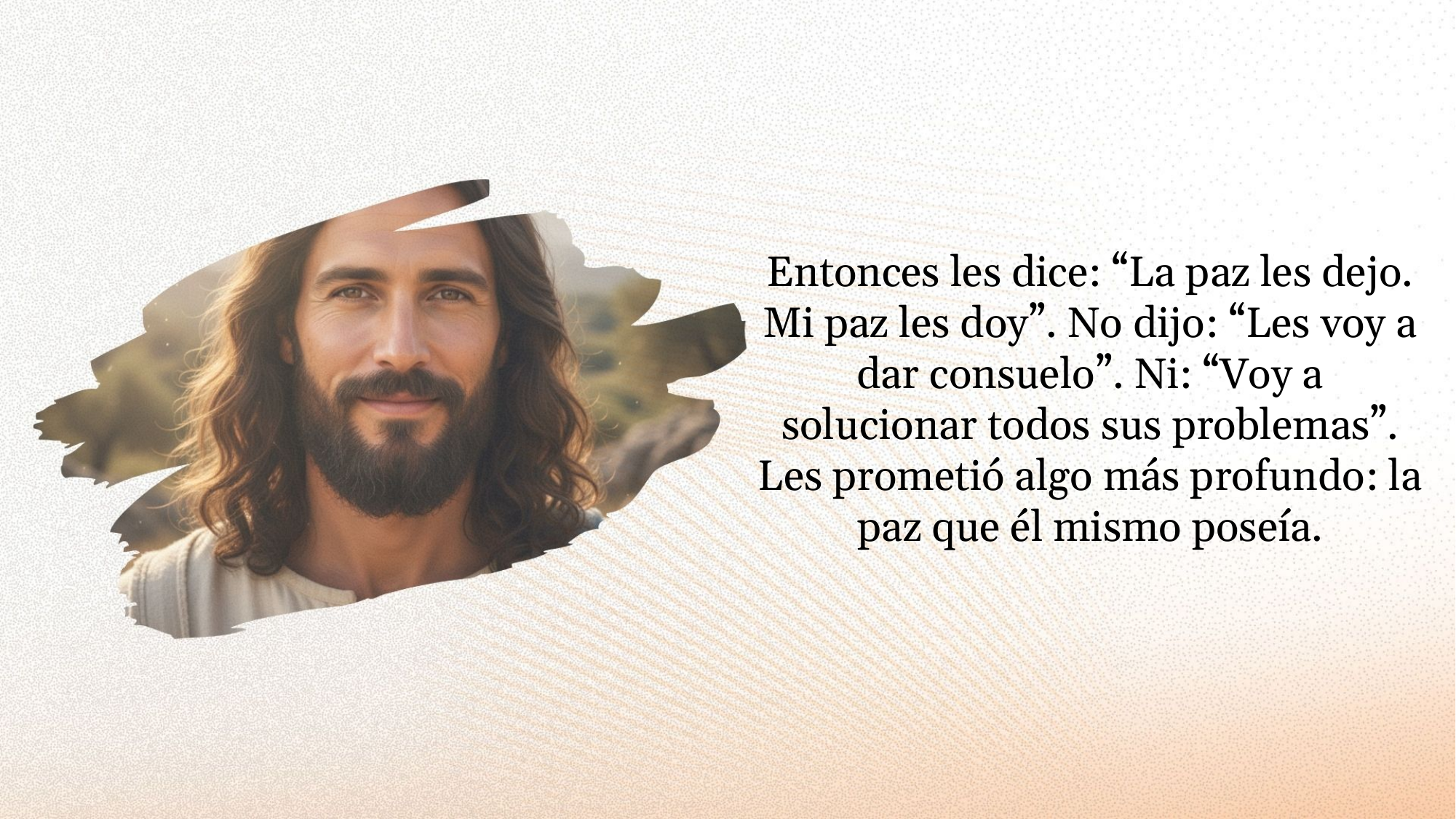

Entonces les dice: “La paz les dejo. Mi paz les doy”. No dijo: “Les voy a dar consuelo”. Ni: “Voy a solucionar todos sus problemas”. Les prometió algo más profundo: la paz que él mismo poseía.